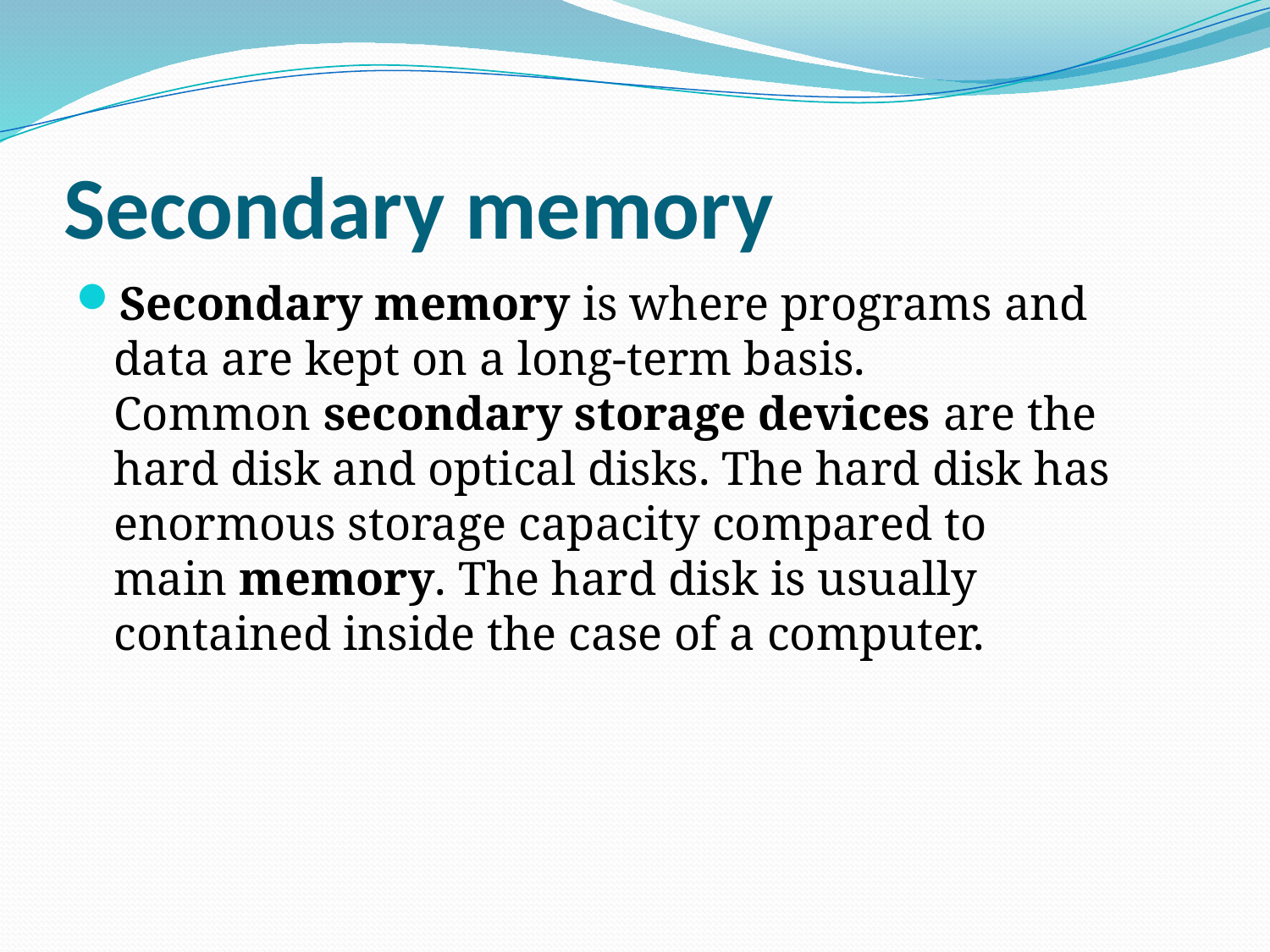

# Secondary memory
Secondary memory is where programs and data are kept on a long-term basis. Common secondary storage devices are the hard disk and optical disks. The hard disk has enormous storage capacity compared to main memory. The hard disk is usually contained inside the case of a computer.